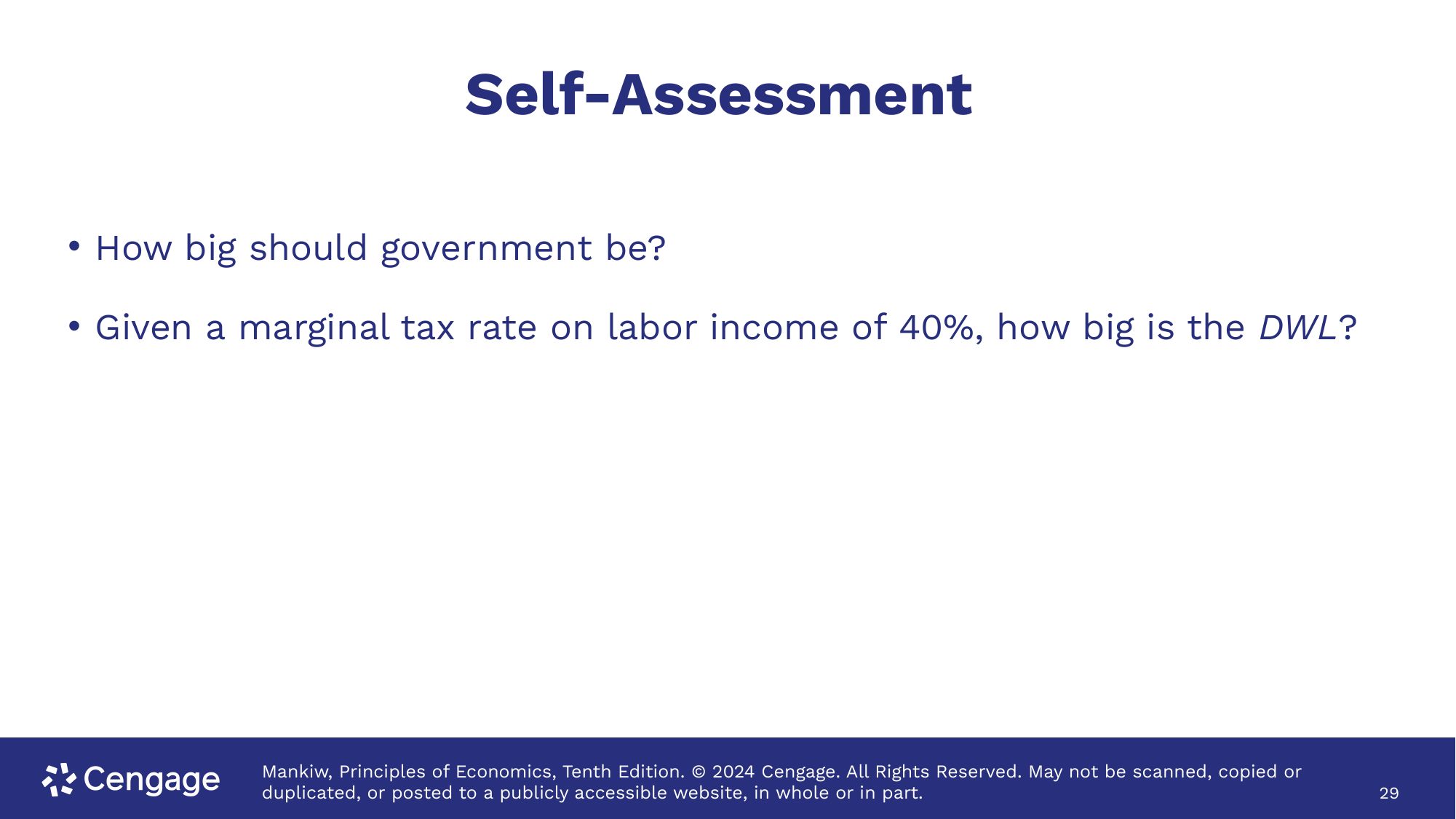

# Self-Assessment
How big should government be?
Given a marginal tax rate on labor income of 40%, how big is the DWL?